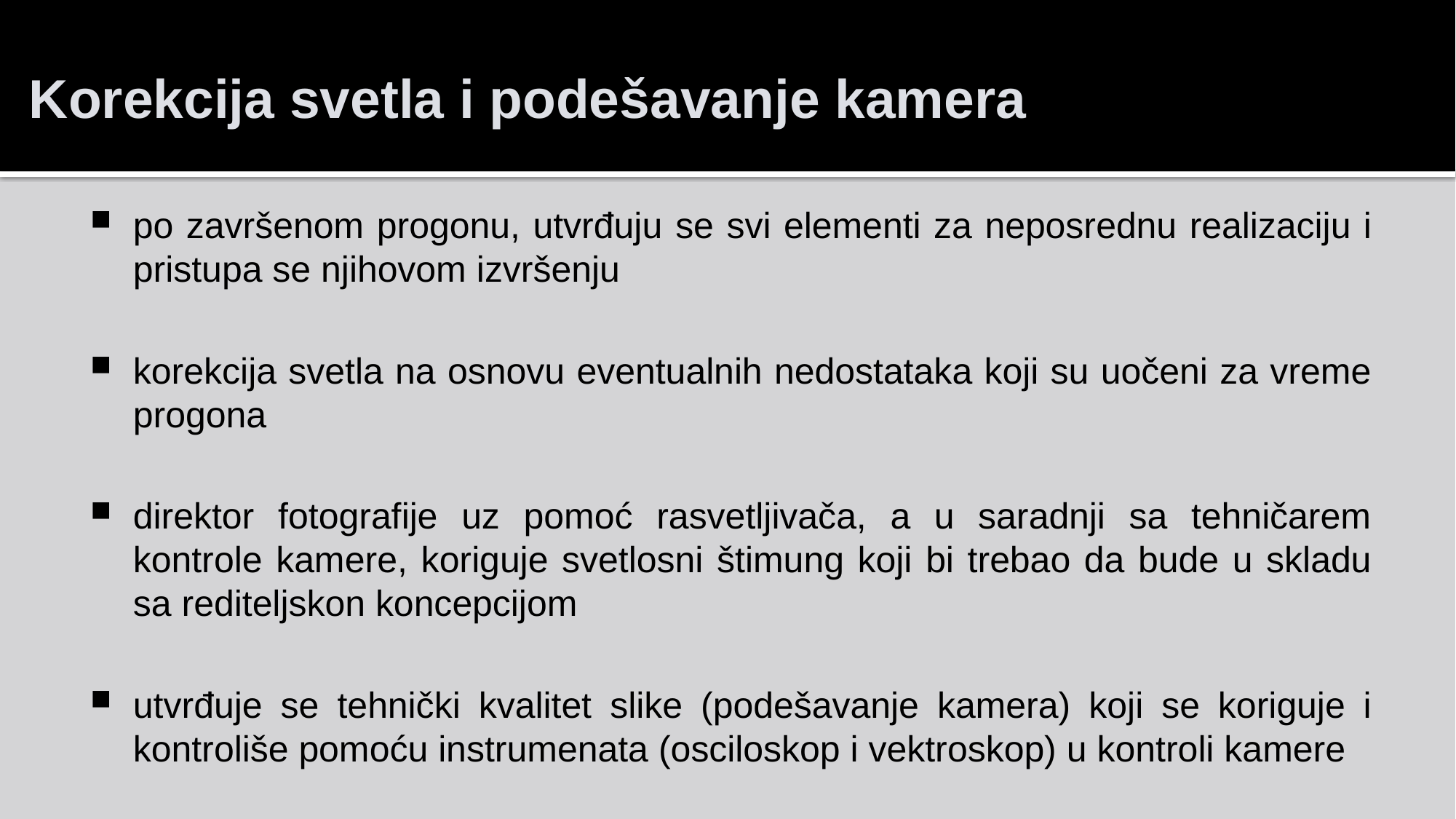

Korekcija svetla i podešavanje kamera

po završenom progonu, utvrđuju se svi elementi za neposrednu realizaciju i pristupa se njihovom izvršenju

korekcija svetla na osnovu eventualnih nedostataka koji su uočeni za vreme progona

direktor fotografije uz pomoć rasvetljivača, a u saradnji sa tehničarem kontrole kamere, koriguje svetlosni štimung koji bi trebao da bude u skladu sa rediteljskon koncepcijom

utvrđuje se tehnički kvalitet slike (podešavanje kamera) koji se koriguje i kontroliše pomoću instrumenata (osciloskop i vektroskop) u kontroli kamere